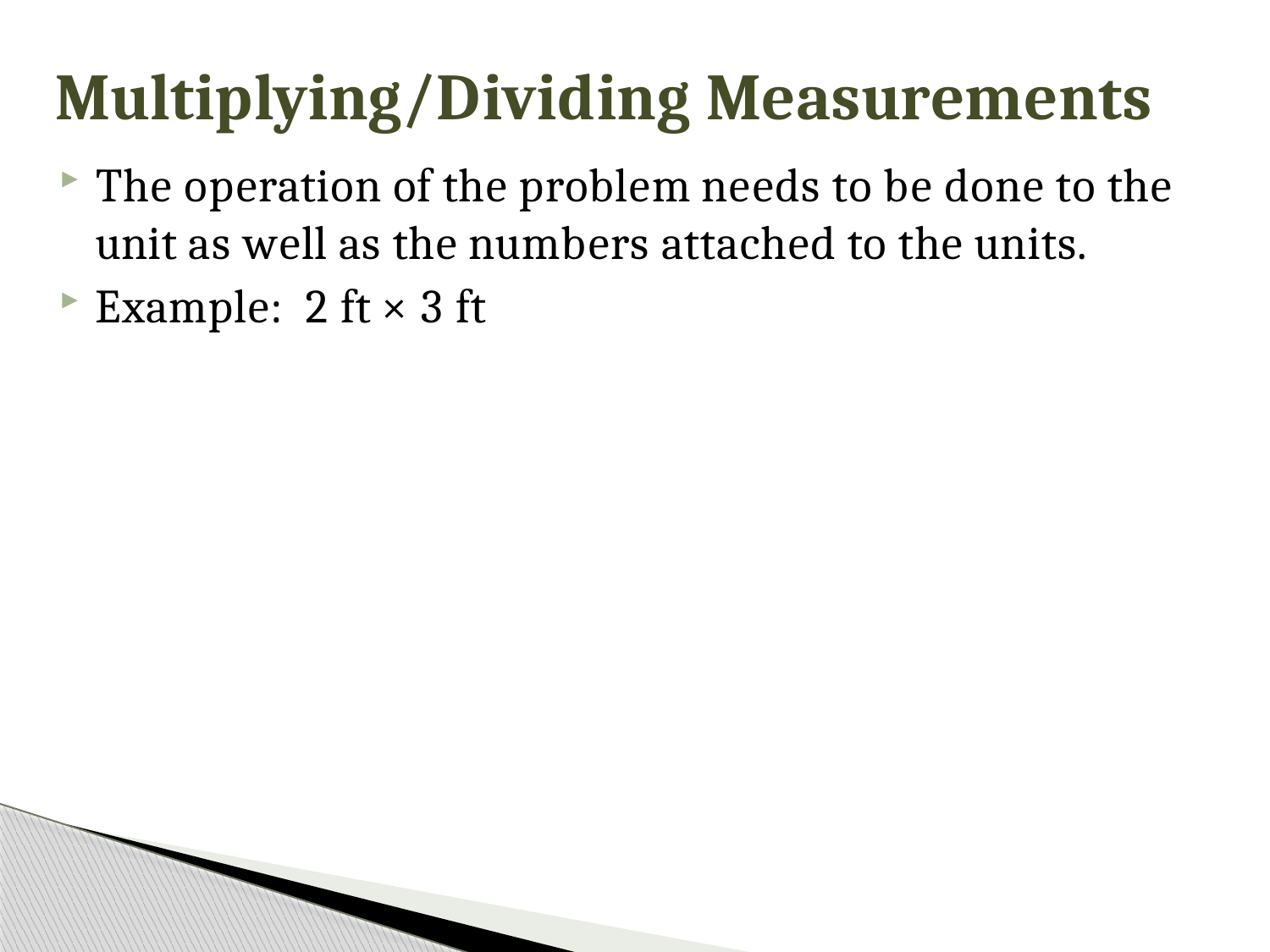

# Multiplying/Dividing Measurements
The operation of the problem needs to be done to the unit as well as the numbers attached to the units.
Example:  2 ft × 3 ft